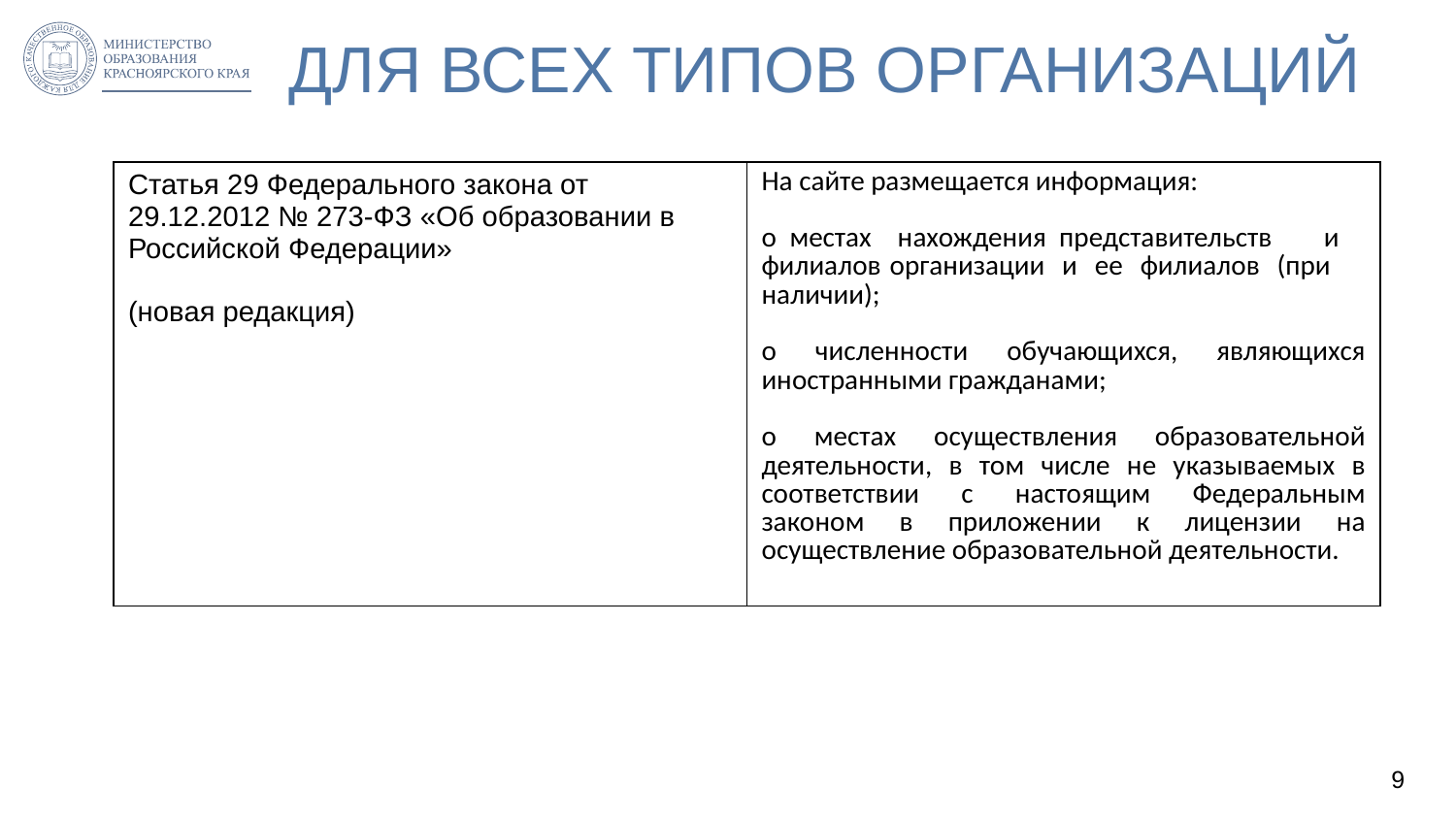

# ДЛЯ ВСЕХ ТИПОВ ОРГАНИЗАЦИЙ
| Статья 29 Федерального закона от 29.12.2012 № 273-ФЗ «Об образовании в Российской Федерации» (новая редакция) | На сайте размещается информация: о местах нахождения представительств и филиалов организации и ее филиалов (при наличии); о численности обучающихся, являющихся иностранными гражданами; о местах осуществления образовательной деятельности, в том числе не указываемых в соответствии с настоящим Федеральным законом в приложении к лицензии на осуществление образовательной деятельности. |
| --- | --- |
9